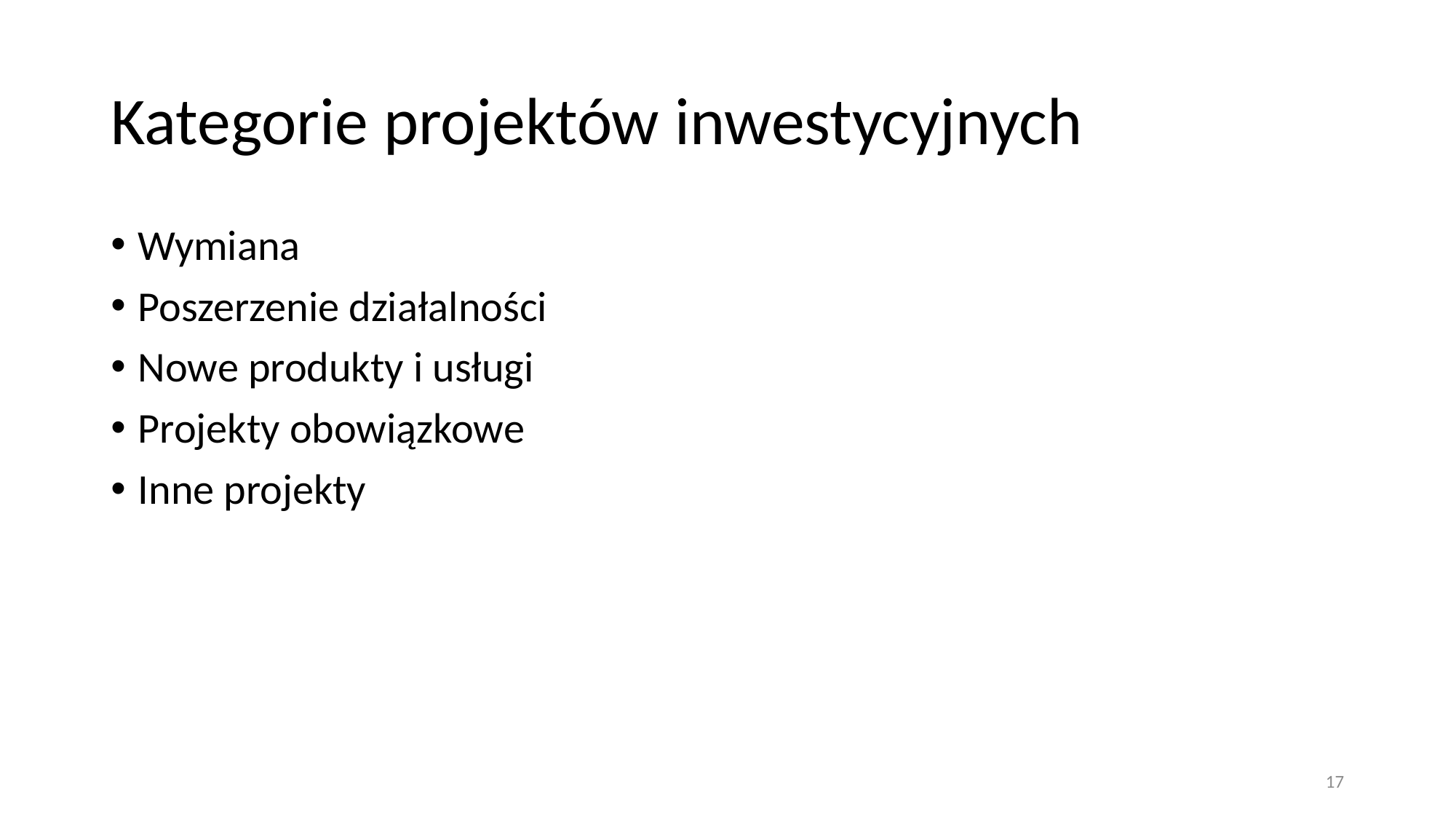

# Kategorie projektów inwestycyjnych
Wymiana
Poszerzenie działalności
Nowe produkty i usługi
Projekty obowiązkowe
Inne projekty
17